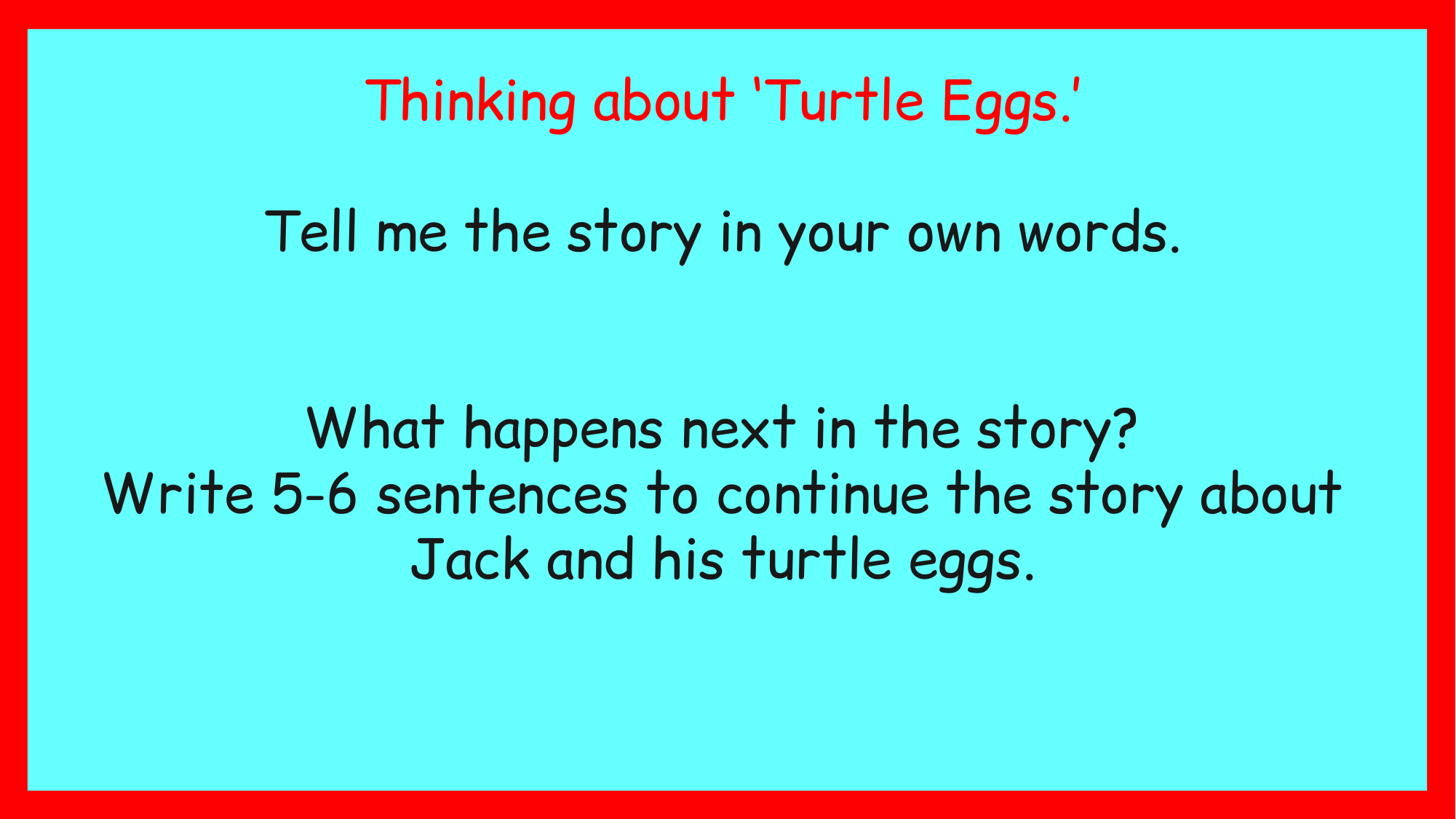

Thinking about ‘Turtle Eggs.’

Tell me the story in your own words.

What happens next in the story?
Write 5-6 sentences to continue the story about Jack and his turtle eggs.